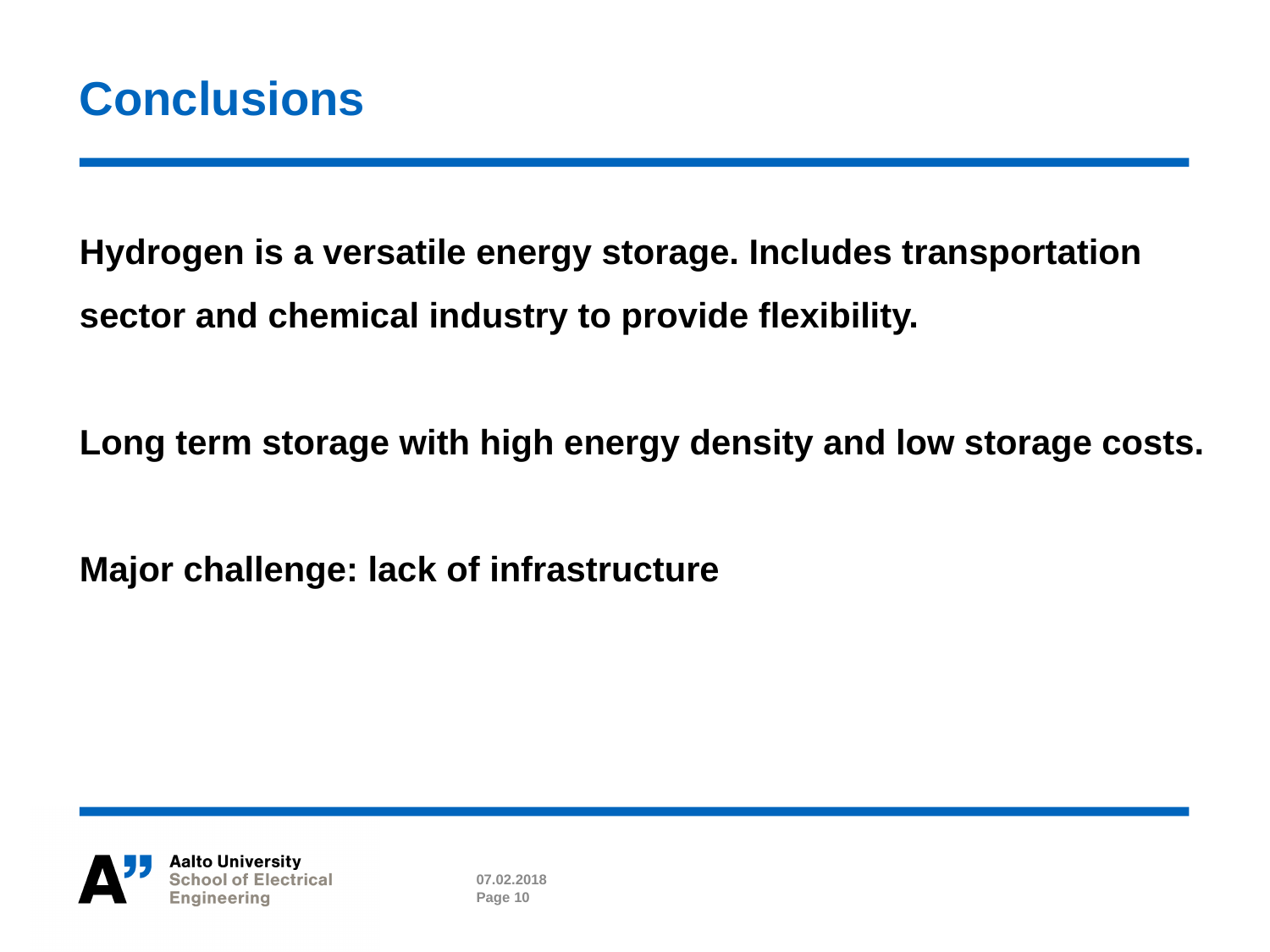

# Conclusions
Hydrogen is a versatile energy storage. Includes transportation sector and chemical industry to provide flexibility.

Long term storage with high energy density and low storage costs.

Major challenge: lack of infrastructure

07.02.2018
Page 10